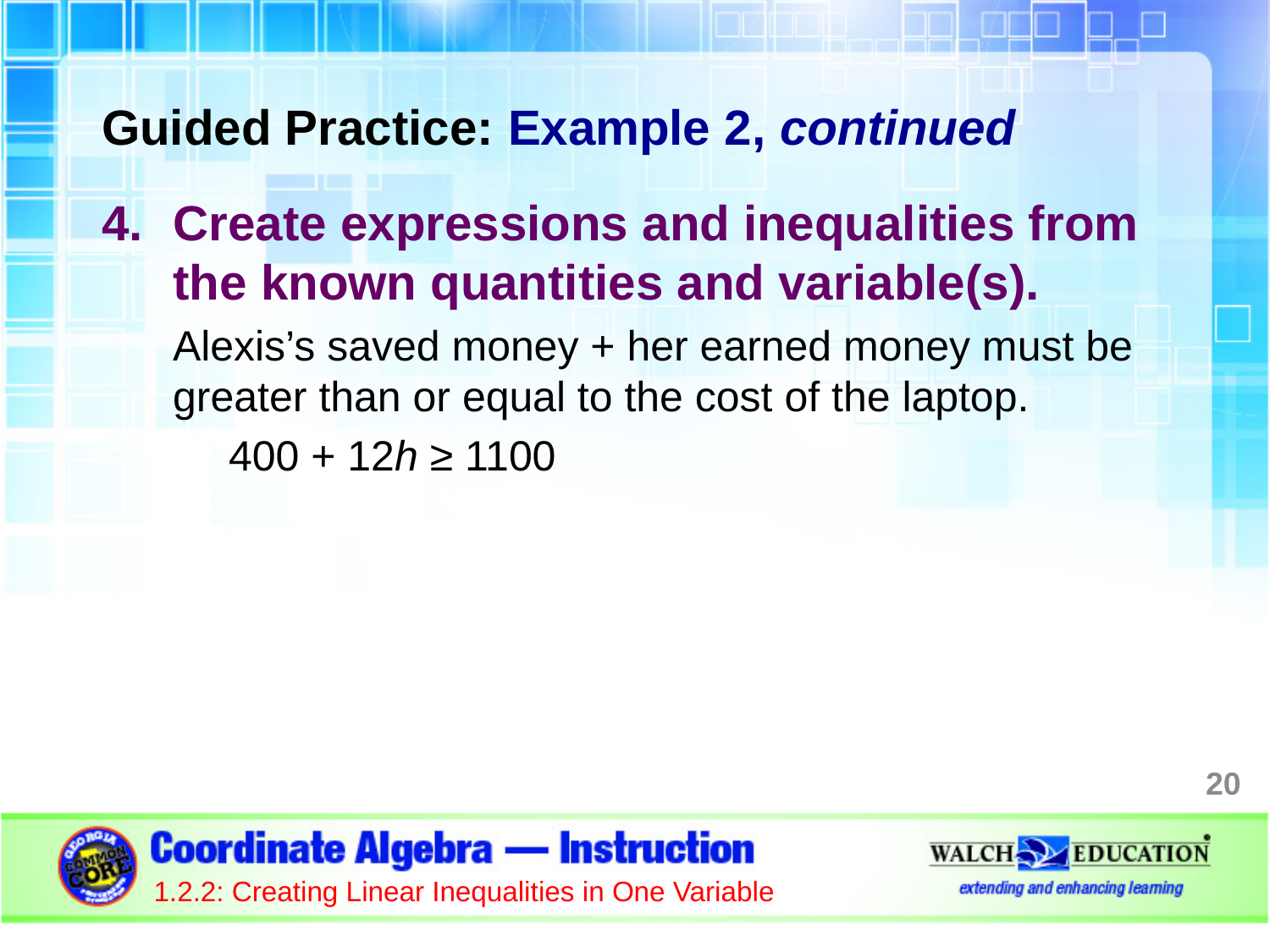

Guided Practice: Example 2, continued

Create expressions and inequalities from the known quantities and variable(s).
Alexis’s saved money + her earned money must be greater than or equal to the cost of the laptop.
400 + 12h ≥ 1100
20
1.2.2: Creating Linear Inequalities in One Variable